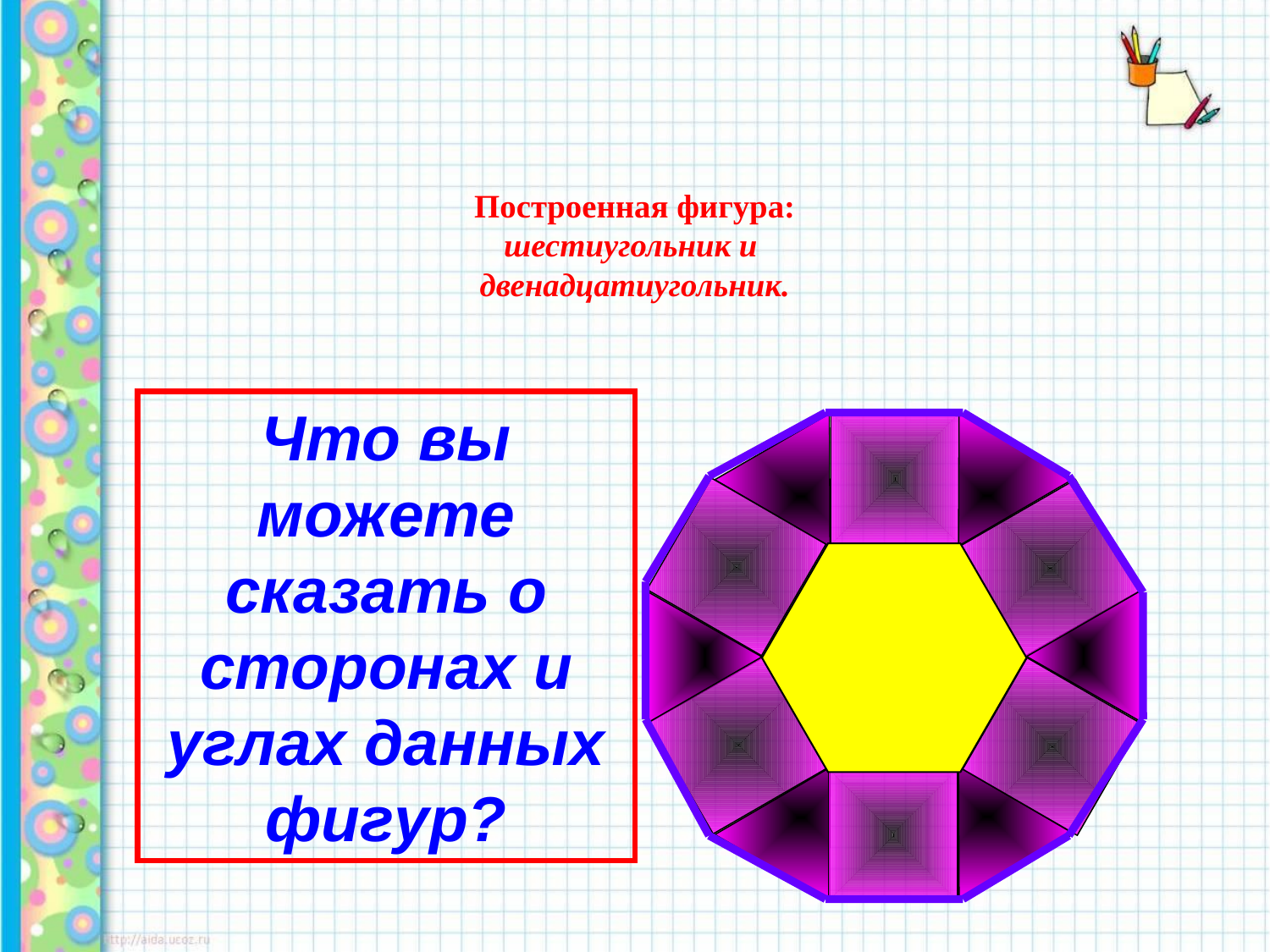

# Построенная фигура: шестиугольник и двенадцатиугольник.

Что вы можете сказать о сторонах и углах данных фигур?